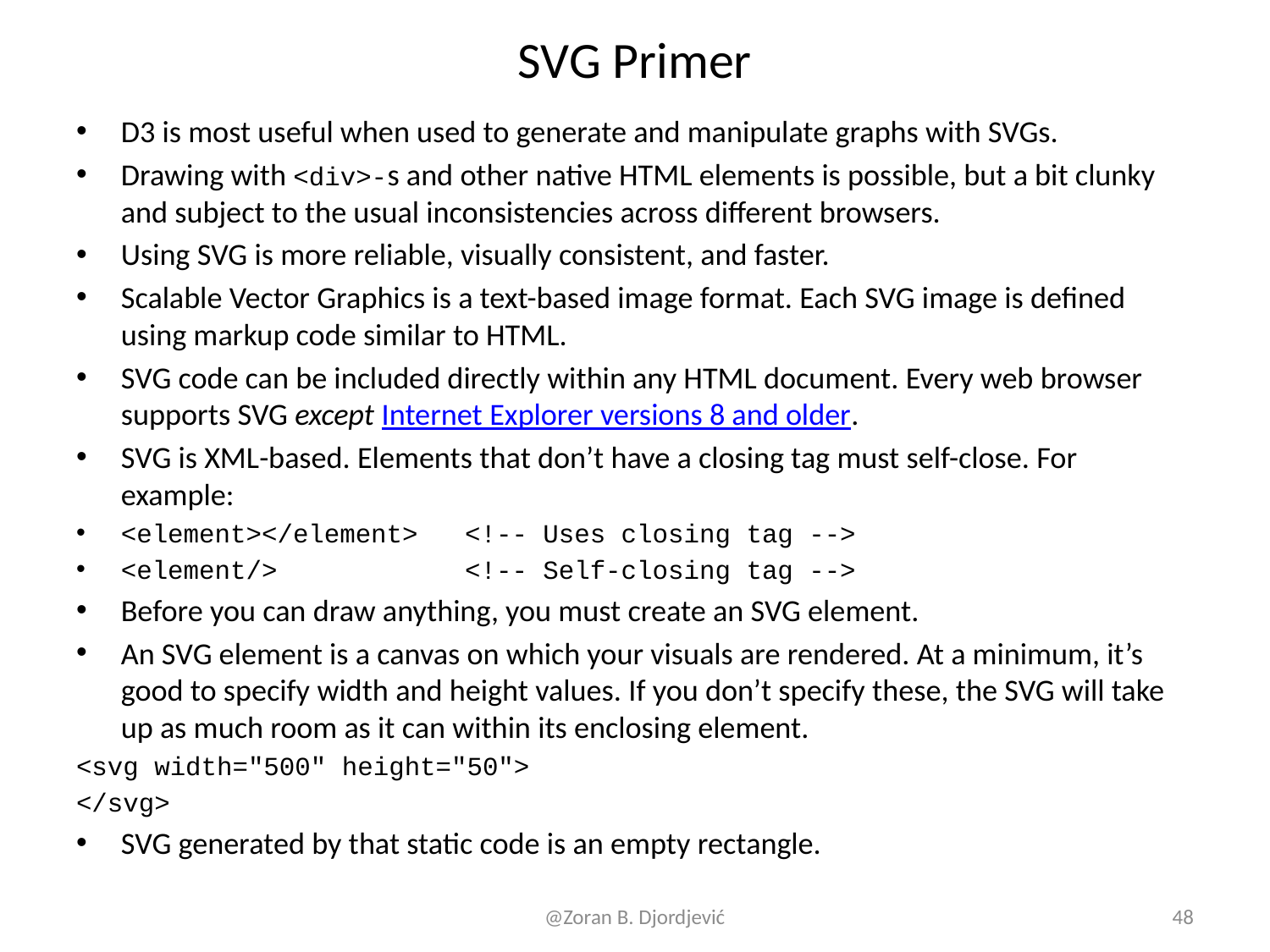

# SVG Primer
D3 is most useful when used to generate and manipulate graphs with SVGs.
Drawing with <div>-s and other native HTML elements is possible, but a bit clunky and subject to the usual inconsistencies across different browsers.
Using SVG is more reliable, visually consistent, and faster.
Scalable Vector Graphics is a text-based image format. Each SVG image is defined using markup code similar to HTML.
SVG code can be included directly within any HTML document. Every web browser supports SVG except Internet Explorer versions 8 and older.
SVG is XML-based. Elements that don’t have a closing tag must self-close. For example:
<element></element>   <!-- Uses closing tag -->
<element/>            <!-- Self-closing tag -->
Before you can draw anything, you must create an SVG element.
An SVG element is a canvas on which your visuals are rendered. At a minimum, it’s good to specify width and height values. If you don’t specify these, the SVG will take up as much room as it can within its enclosing element.
<svg width="500" height="50">
</svg>
SVG generated by that static code is an empty rectangle.

@Zoran B. Djordjević
48